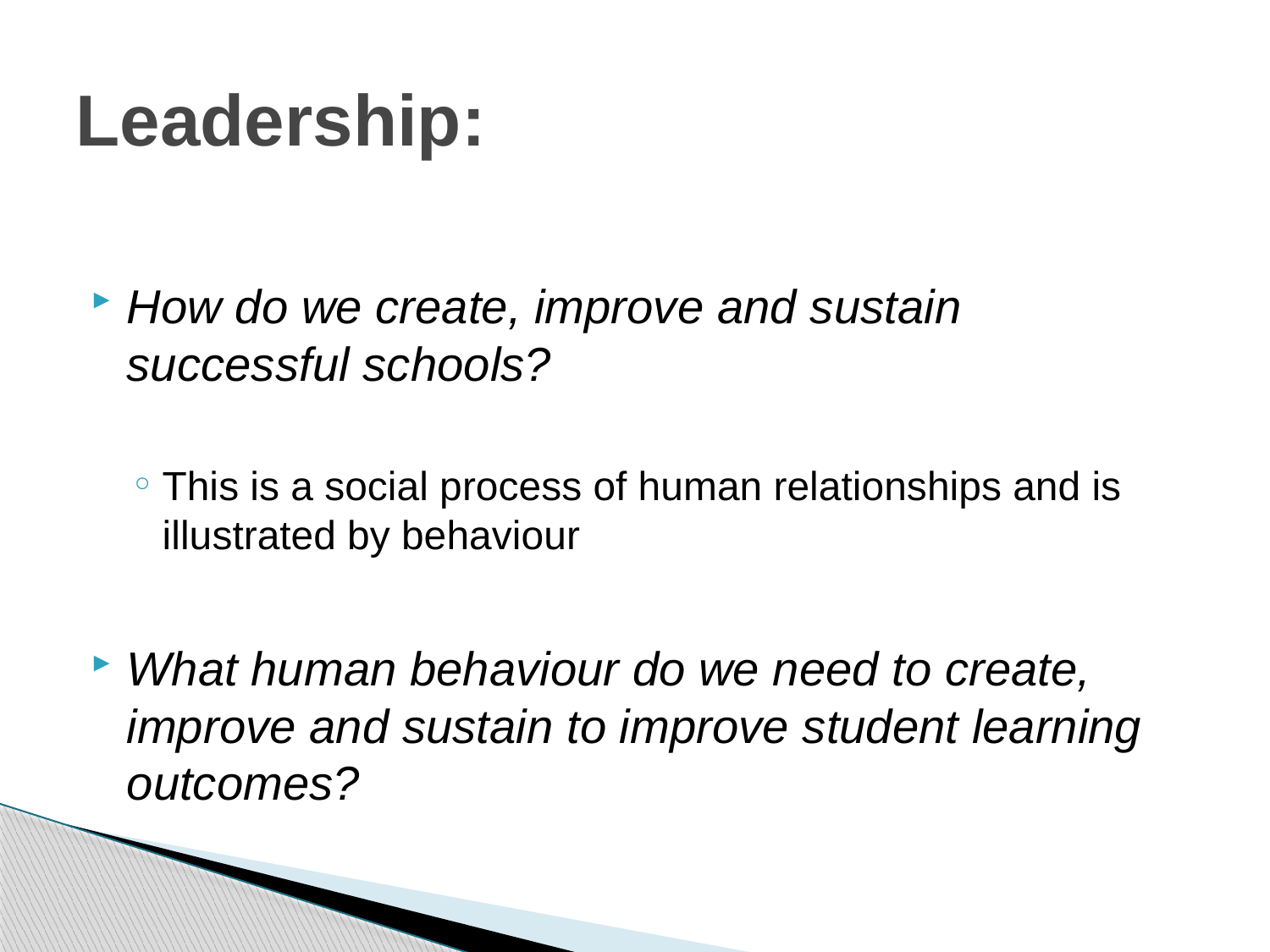

# Leadership:

How do we create, improve and sustain successful schools?

This is a social process of human relationships and is illustrated by behaviour

What human behaviour do we need to create, improve and sustain to improve student learning outcomes?